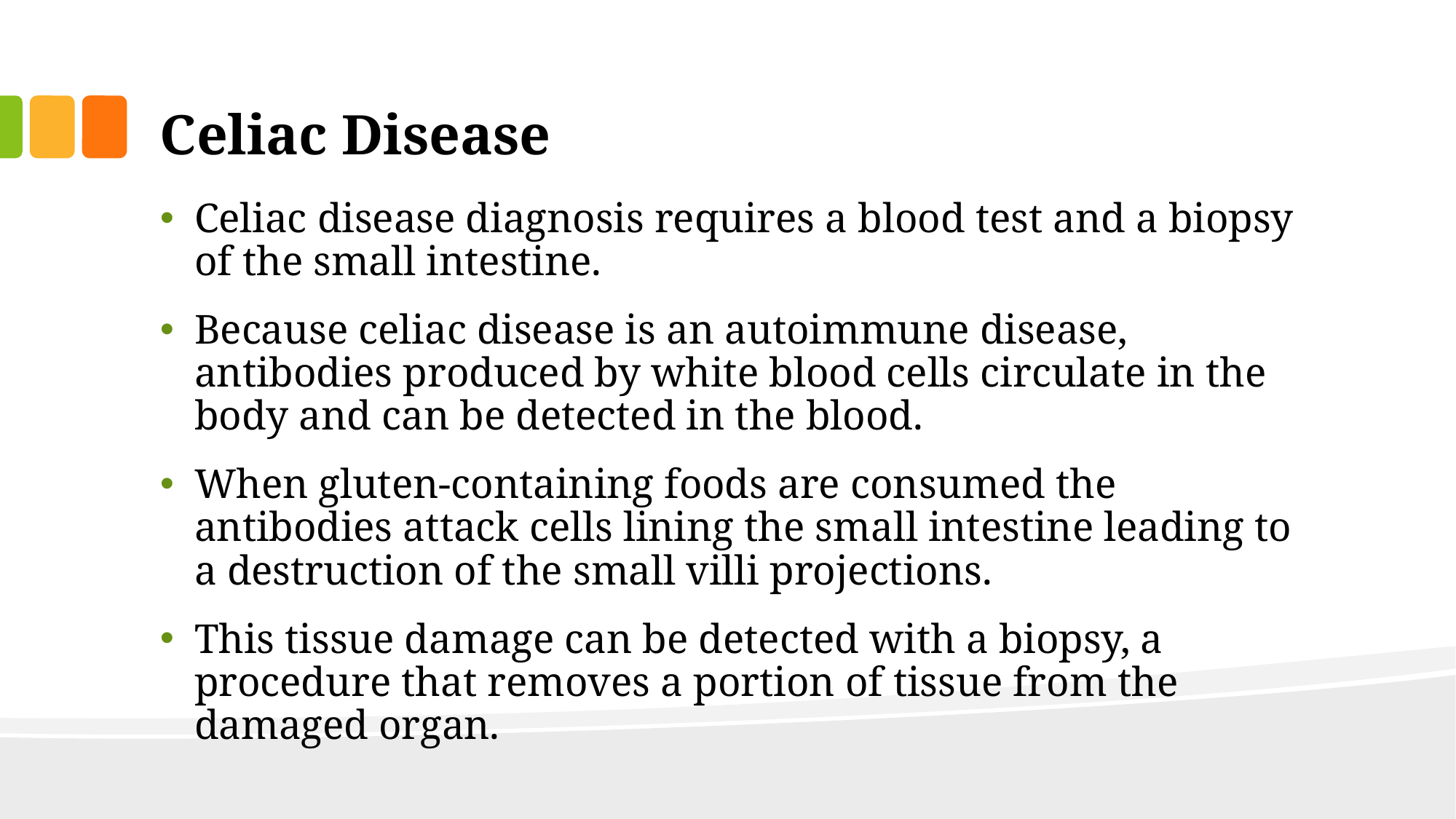

# Celiac Disease
Celiac disease diagnosis requires a blood test and a biopsy of the small intestine.
Because celiac disease is an autoimmune disease, antibodies produced by white blood cells circulate in the body and can be detected in the blood.
When gluten-containing foods are consumed the antibodies attack cells lining the small intestine leading to a destruction of the small villi projections.
This tissue damage can be detected with a biopsy, a procedure that removes a portion of tissue from the damaged organ.